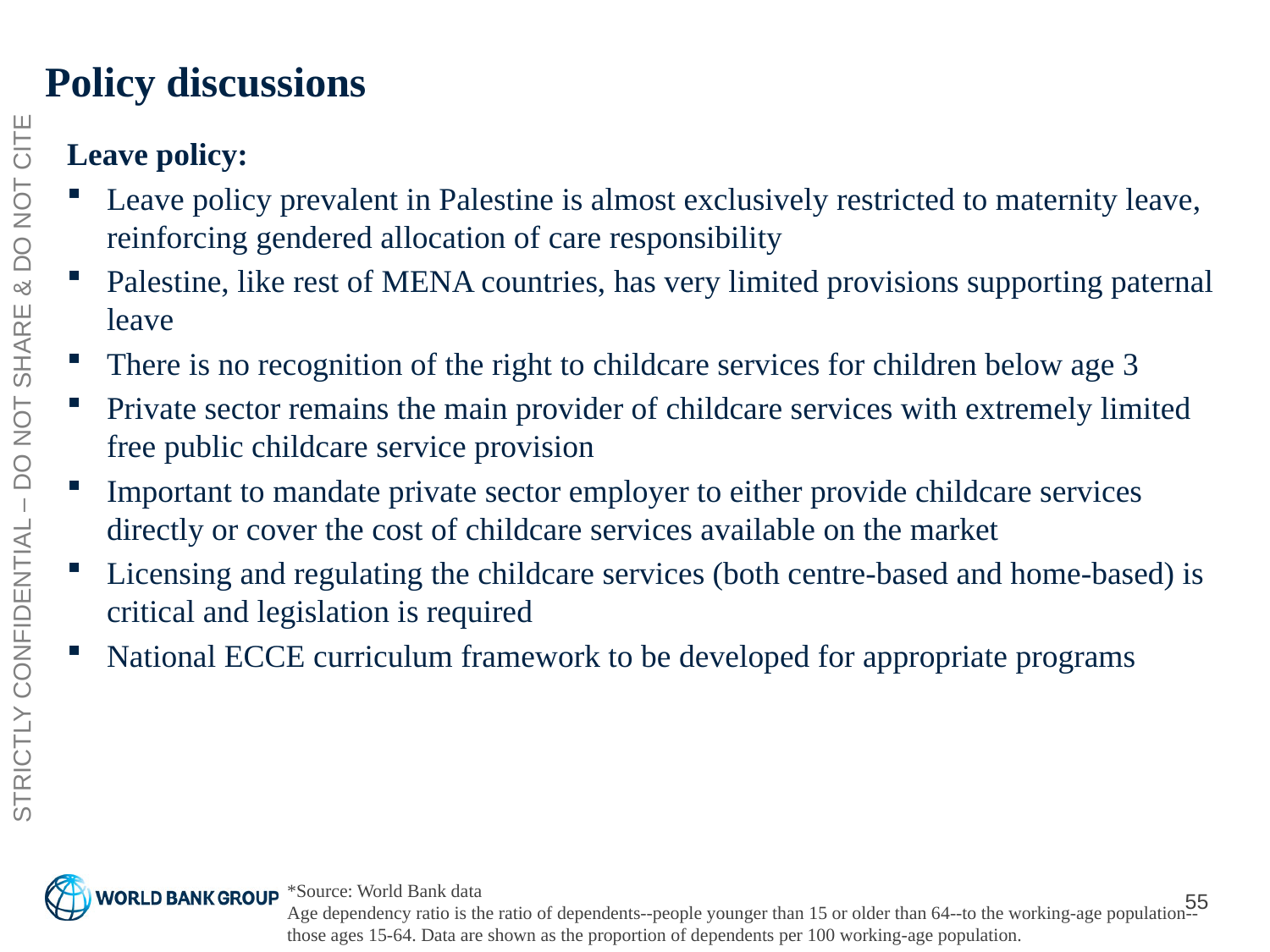

# Policy discussions
Leave policy:
Leave policy prevalent in Palestine is almost exclusively restricted to maternity leave, reinforcing gendered allocation of care responsibility
Palestine, like rest of MENA countries, has very limited provisions supporting paternal leave
There is no recognition of the right to childcare services for children below age 3
Private sector remains the main provider of childcare services with extremely limited free public childcare service provision
Important to mandate private sector employer to either provide childcare services directly or cover the cost of childcare services available on the market
Licensing and regulating the childcare services (both centre-based and home-based) is critical and legislation is required
National ECCE curriculum framework to be developed for appropriate programs

STRICTLY CONFIDENTIAL – DO NOT SHARE & DO NOT CITE
*Source: World Bank data
Age dependency ratio is the ratio of dependents--people younger than 15 or older than 64--to the working-age population--those ages 15-64. Data are shown as the proportion of dependents per 100 working-age population.
55